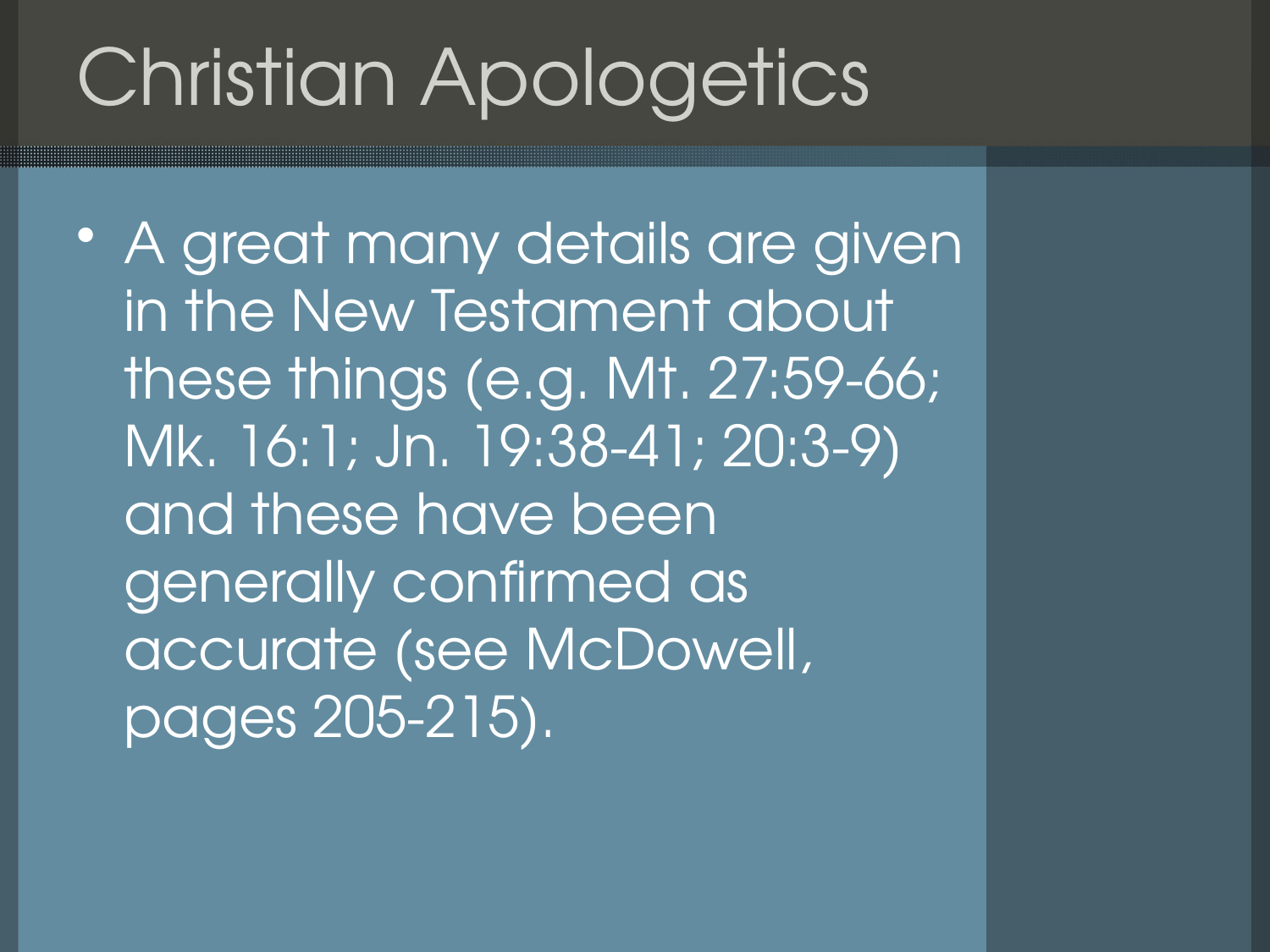

# Christian Apologetics
A great many details are given in the New Testament about these things (e.g. Mt. 27:59-66; Mk. 16:1; Jn. 19:38-41; 20:3-9) and these have been generally confirmed as accurate (see McDowell, pages 205-215).